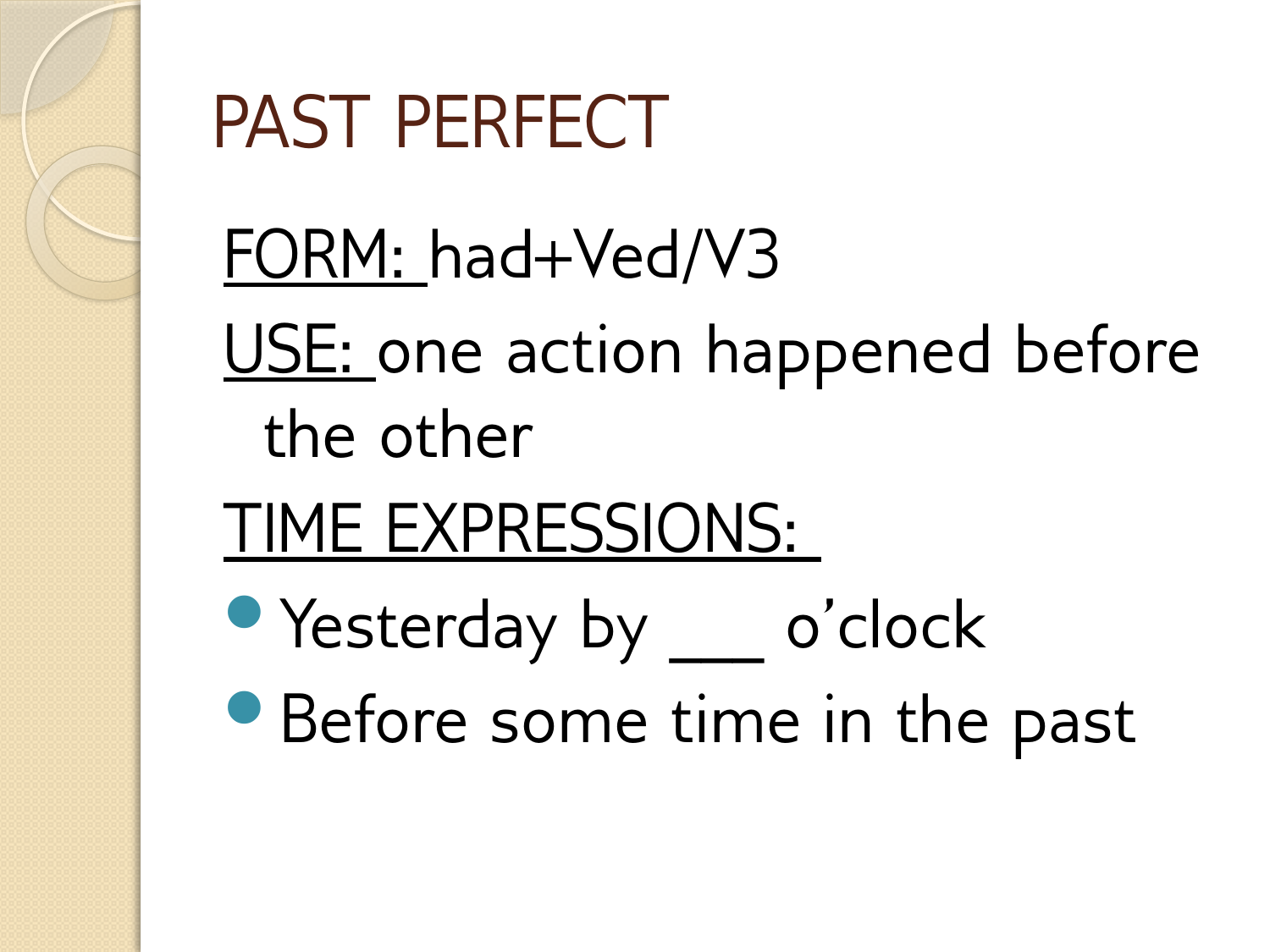

# PAST PERFECT
FORM: had+Ved/V3
USE: one action happened before the other
TIME EXPRESSIONS:
Yesterday by ___ o’clock
Before some time in the past